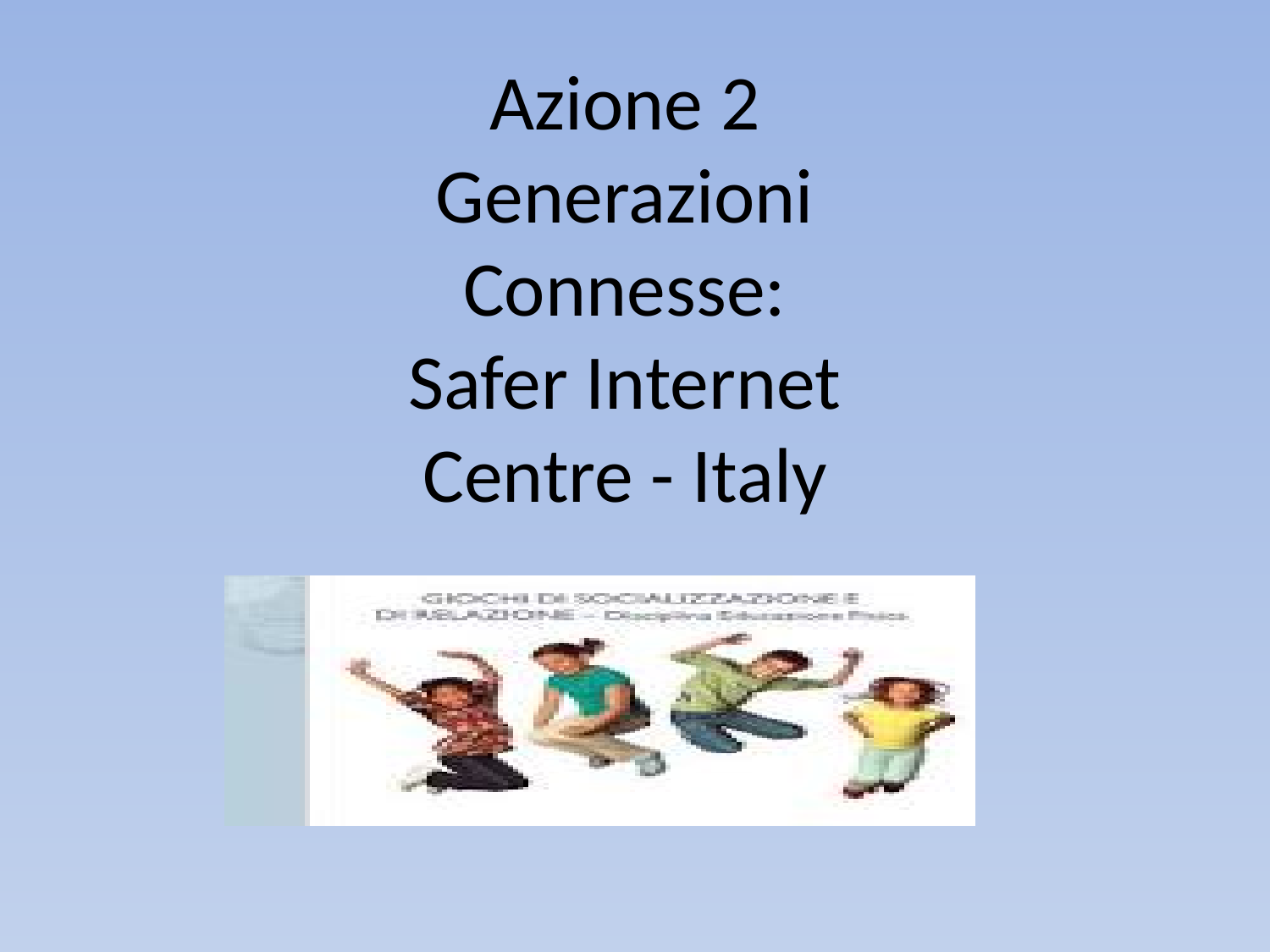

Azione 2
Generazioni
Connesse:
Safer Internet
Centre - Italy